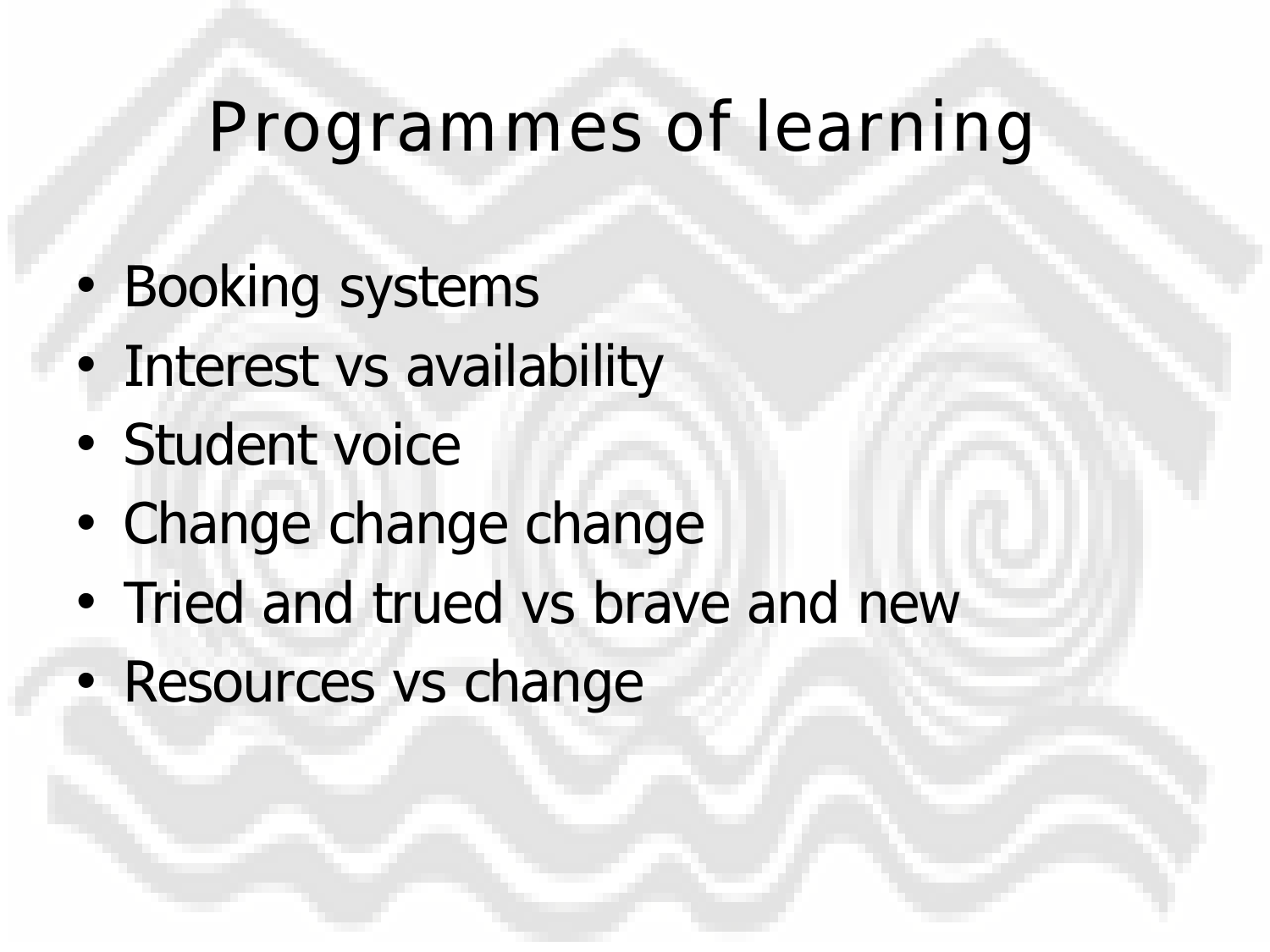

Programmes of learning

Booking systems
Interest vs availability
Student voice
Change change change
Tried and trued vs brave and new
Resources vs change